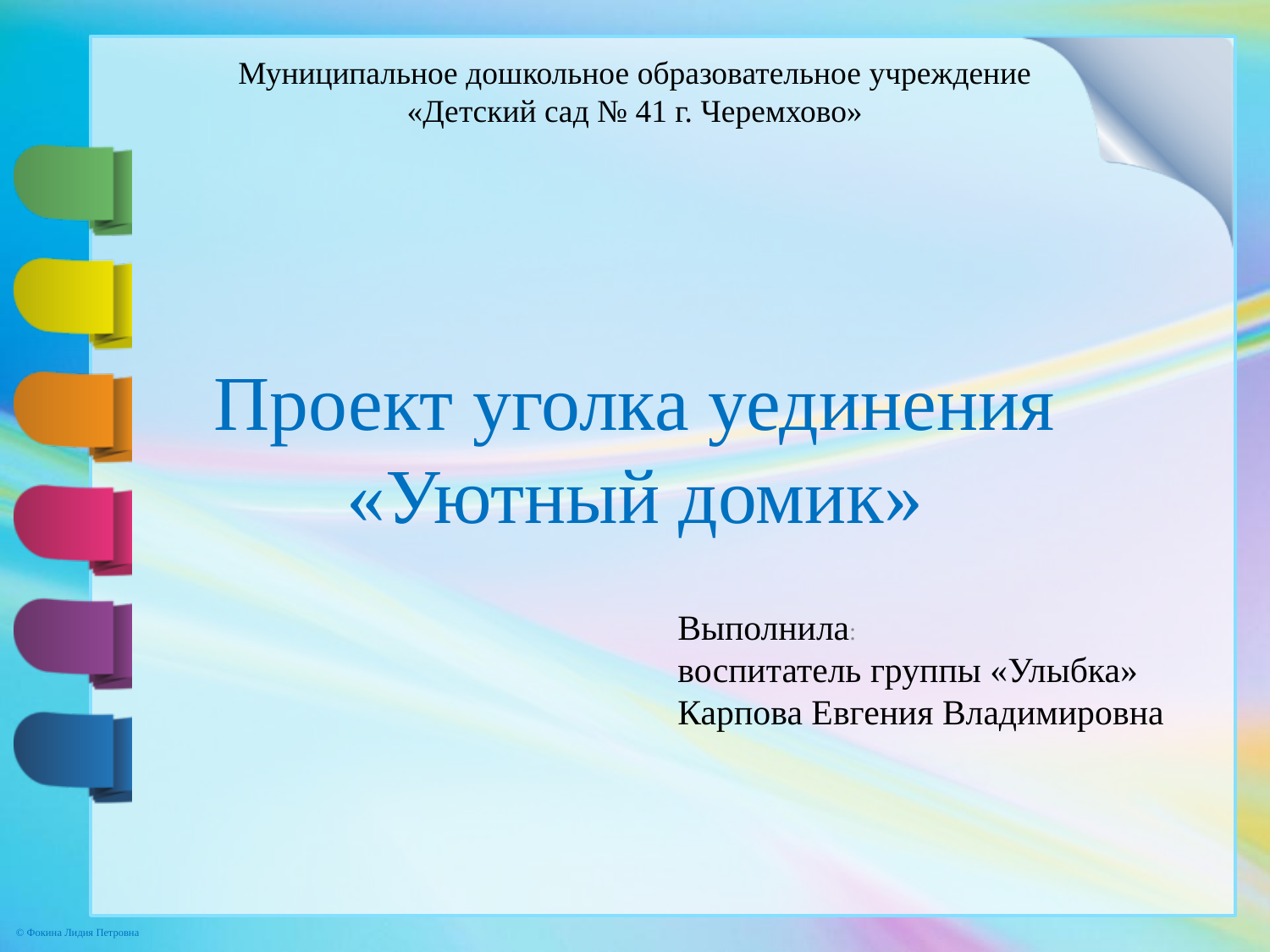

# Муниципальное дошкольное образовательное учреждение «Детский сад № 41 г. Черемхово» Проект уголка уединения «Уютный домик»

Выполнила:
воспитатель группы «Улыбка»
Карпова Евгения Владимировна